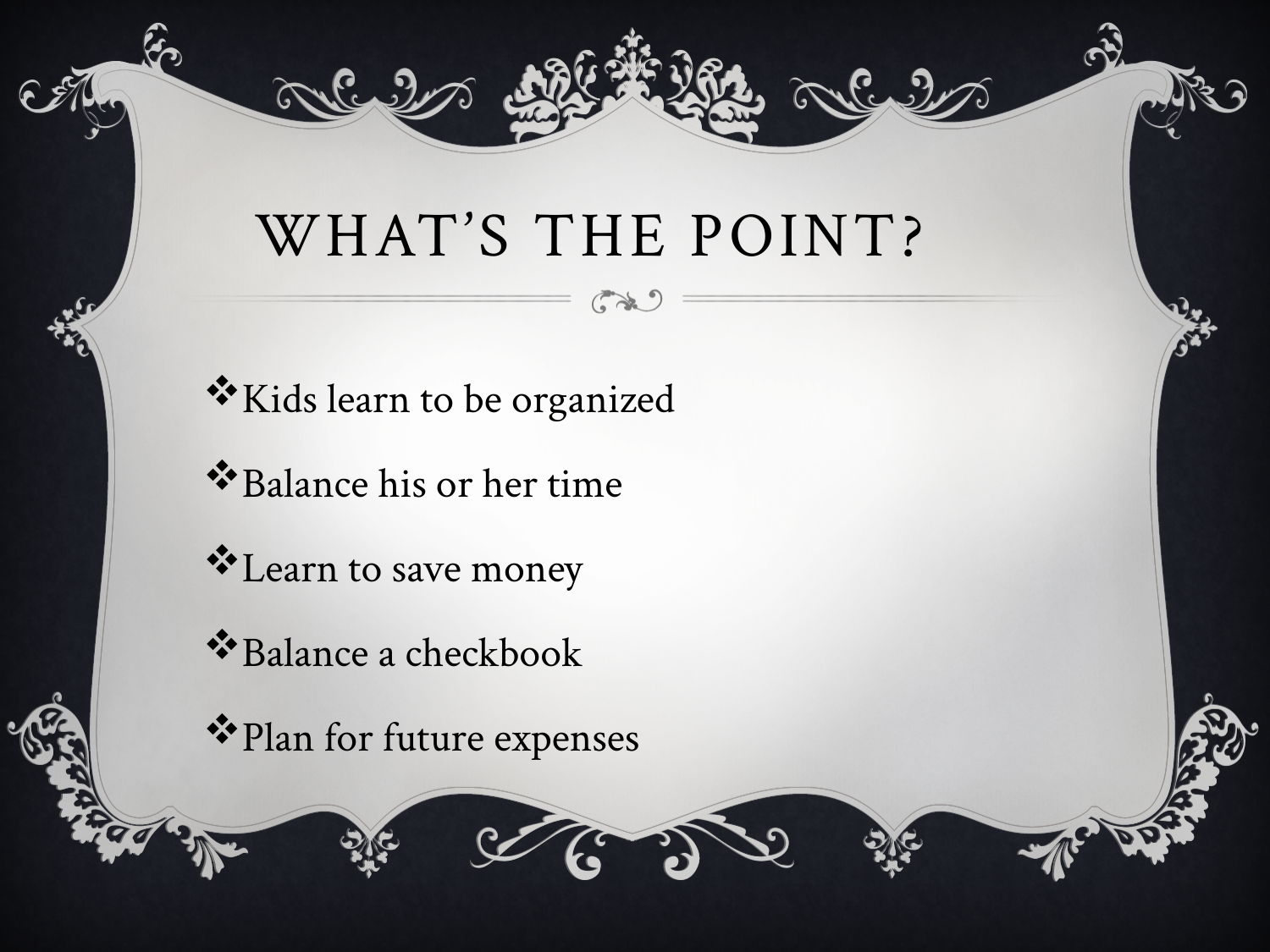

# What’s the point?
Kids learn to be organized
Balance his or her time
Learn to save money
Balance a checkbook
Plan for future expenses